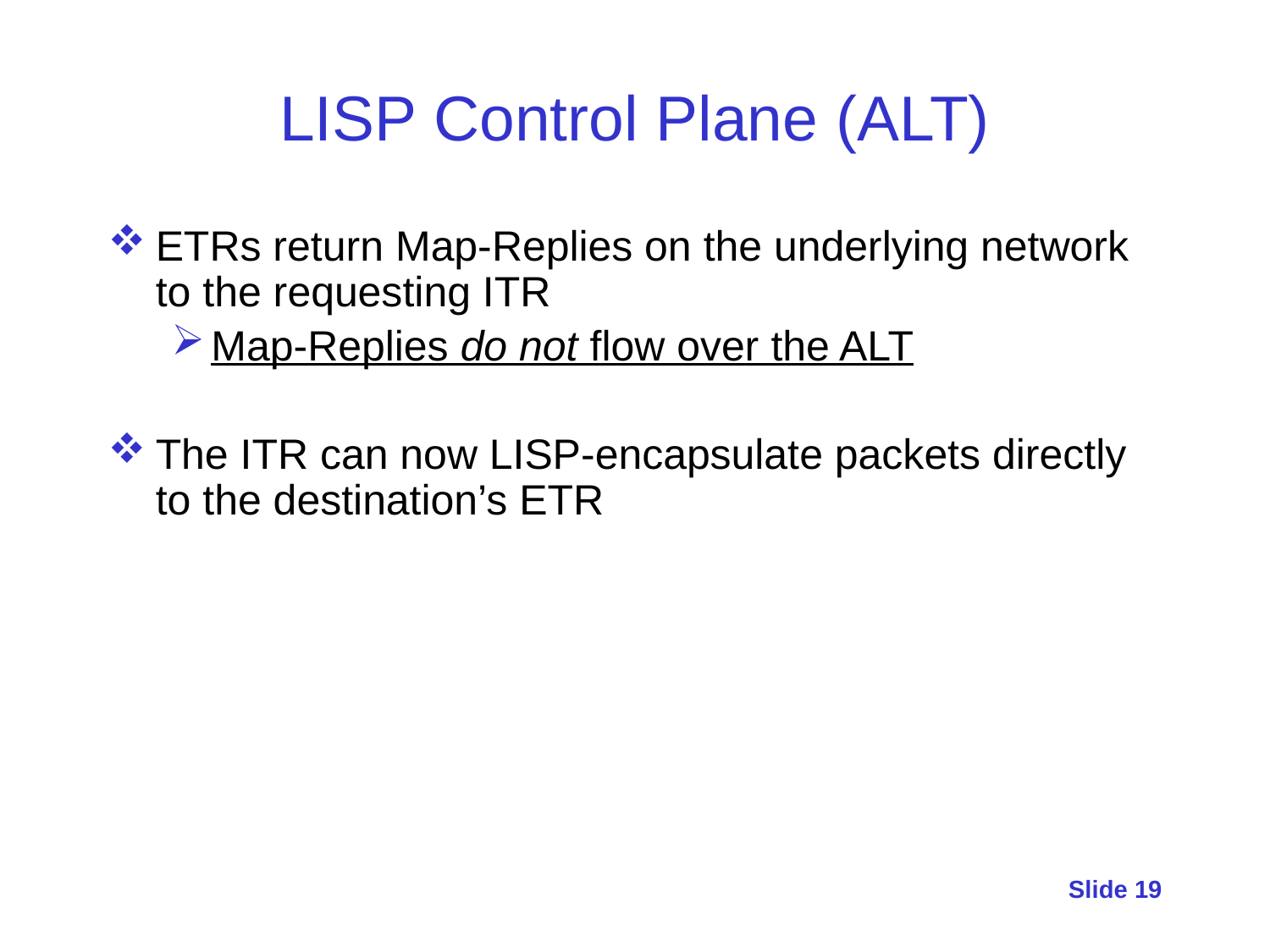

# LISP Control Plane (ALT)
ETRs return Map-Replies on the underlying network to the requesting ITR
Map-Replies do not flow over the ALT

The ITR can now LISP-encapsulate packets directly to the destination’s ETR

Slide 19